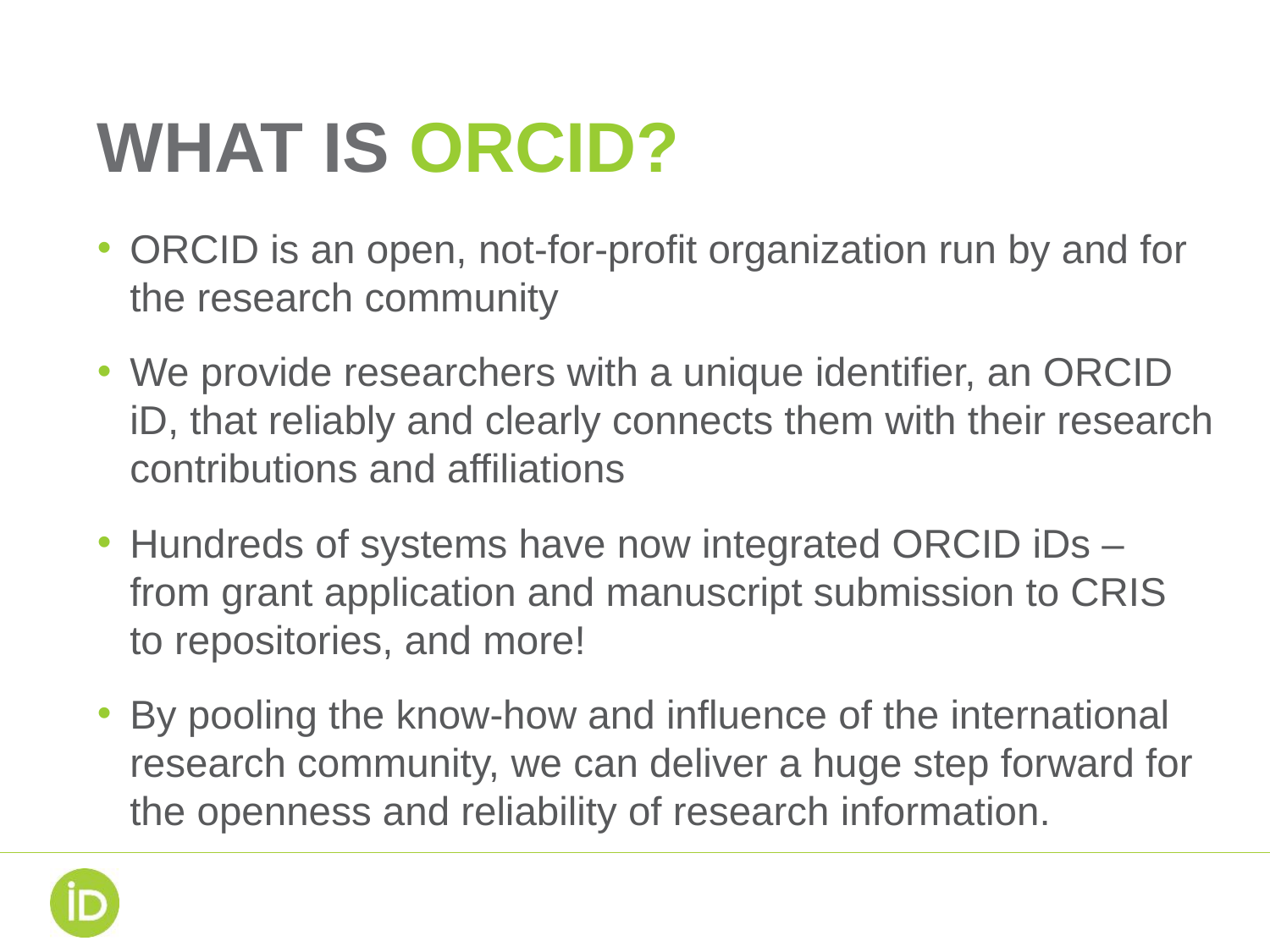

# What is ORCID?
ORCID is an open, not-for-profit organization run by and for the research community
We provide researchers with a unique identifier, an ORCID iD, that reliably and clearly connects them with their research contributions and affiliations
Hundreds of systems have now integrated ORCID iDs – from grant application and manuscript submission to CRIS  to repositories, and more!
By pooling the know-how and influence of the international research community, we can deliver a huge step forward for the openness and reliability of research information.